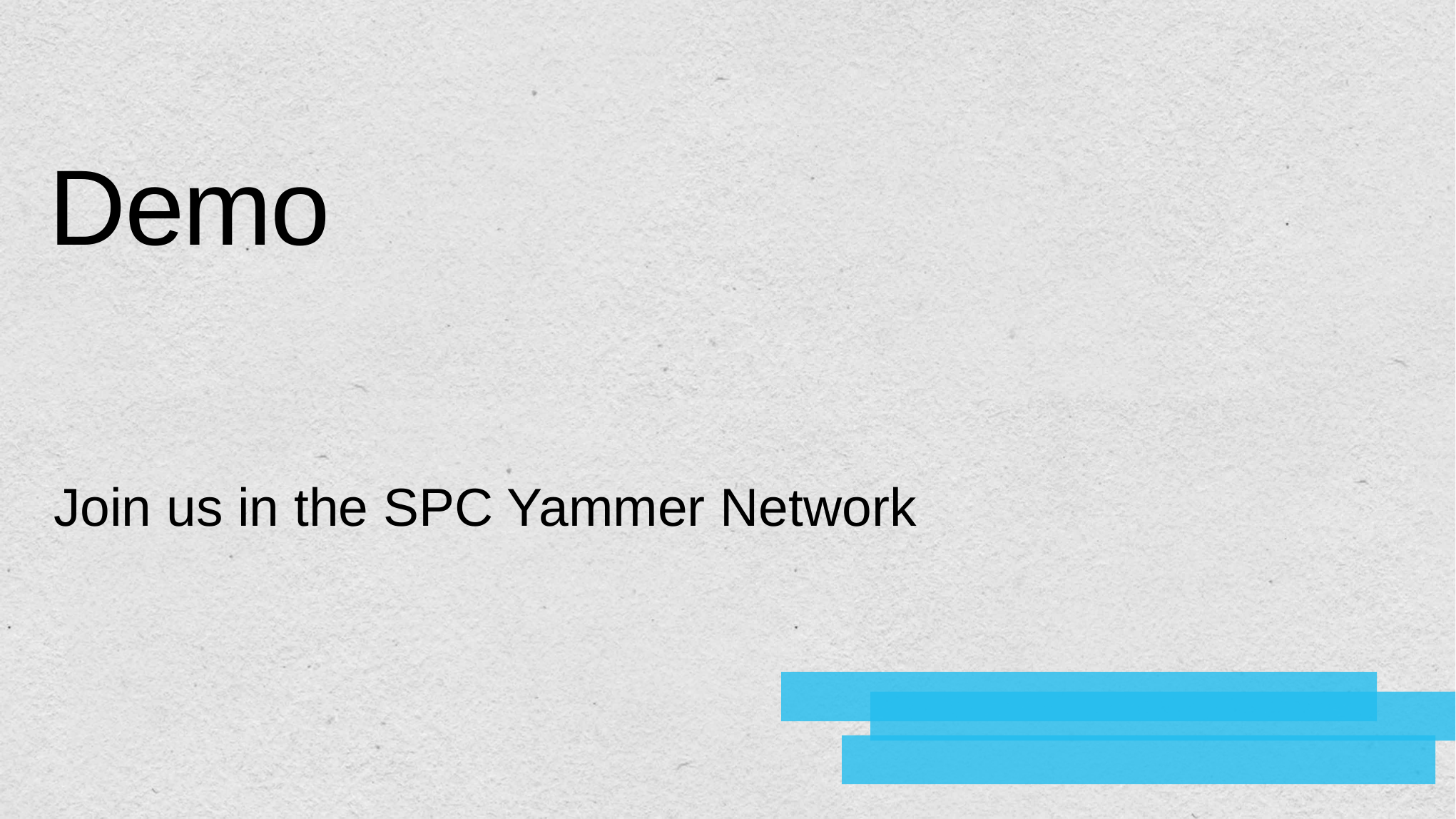

# Demo
Join us in the SPC Yammer Network